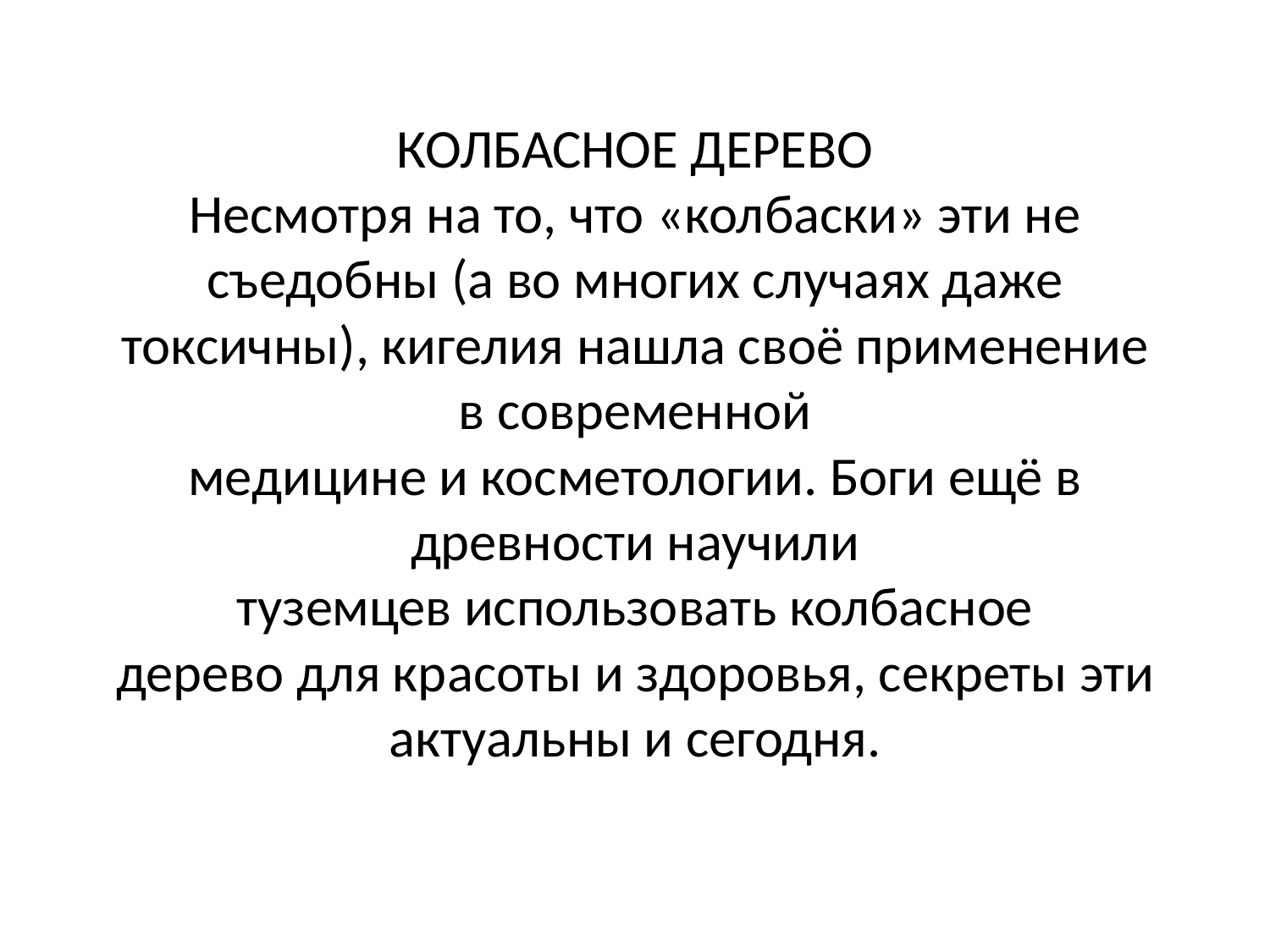

# КОЛБАСНОЕ ДЕРЕВО Несмотря на то, что «колбаски» эти не съедобны (а во многих случаях даже токсичны), кигелия нашла своё применение в современной медицине и косметологии. Боги ещё в древности научили туземцев использовать колбасное дерево для красоты и здоровья, секреты эти актуальны и сегодня.